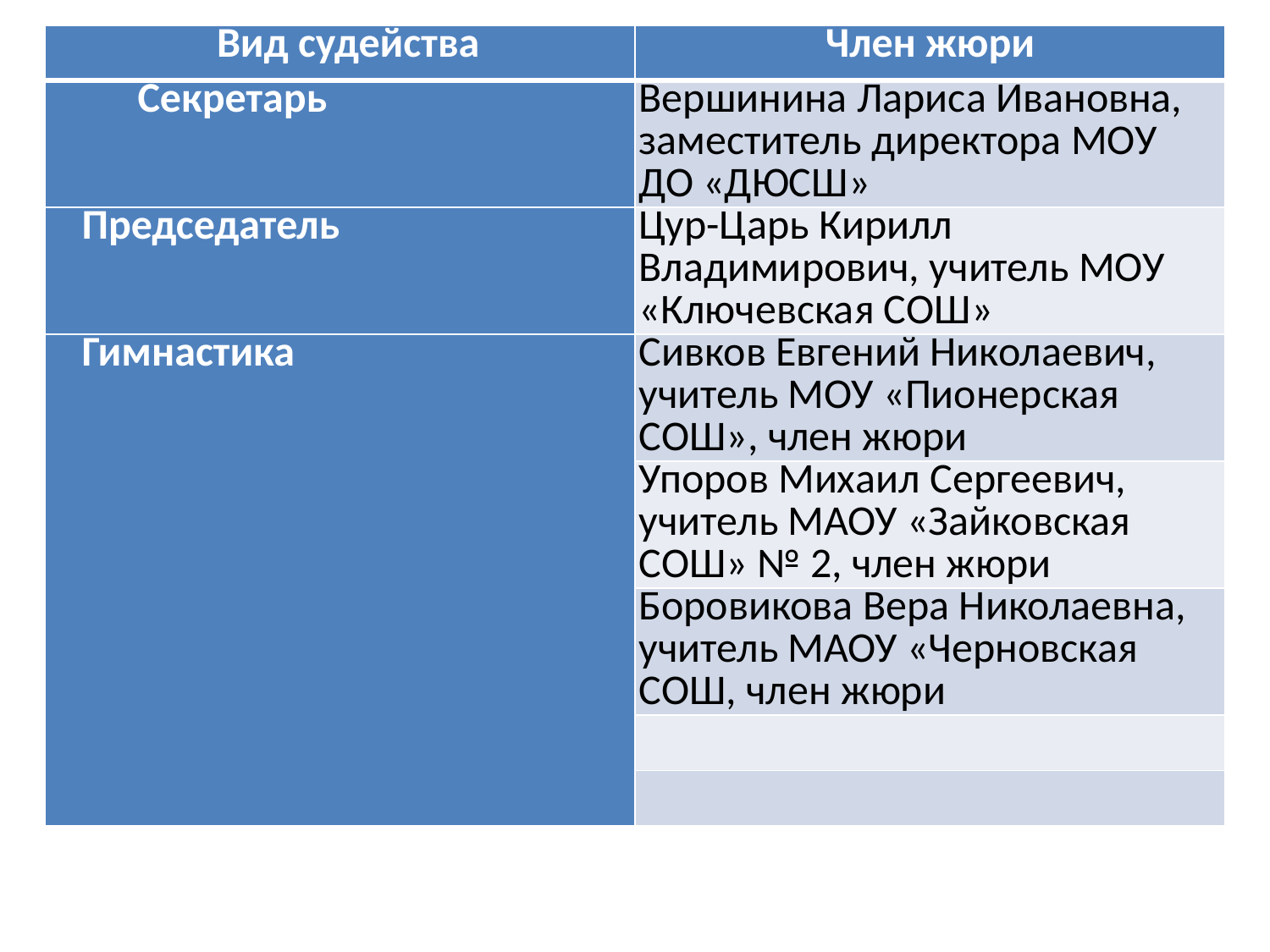

| Вид судейства | Член жюри |
| --- | --- |
| Секретарь | Вершинина Лариса Ивановна, заместитель директора МОУ ДО «ДЮСШ» |
| Председатель | Цур-Царь Кирилл Владимирович, учитель МОУ «Ключевская СОШ» |
| Гимнастика | Сивков Евгений Николаевич, учитель МОУ «Пионерская СОШ», член жюри |
|  | Упоров Михаил Сергеевич, учитель МАОУ «Зайковская СОШ» № 2, член жюри |
|  | Боровикова Вера Николаевна, учитель МАОУ «Черновская СОШ, член жюри |
|  |  |
|  |  |